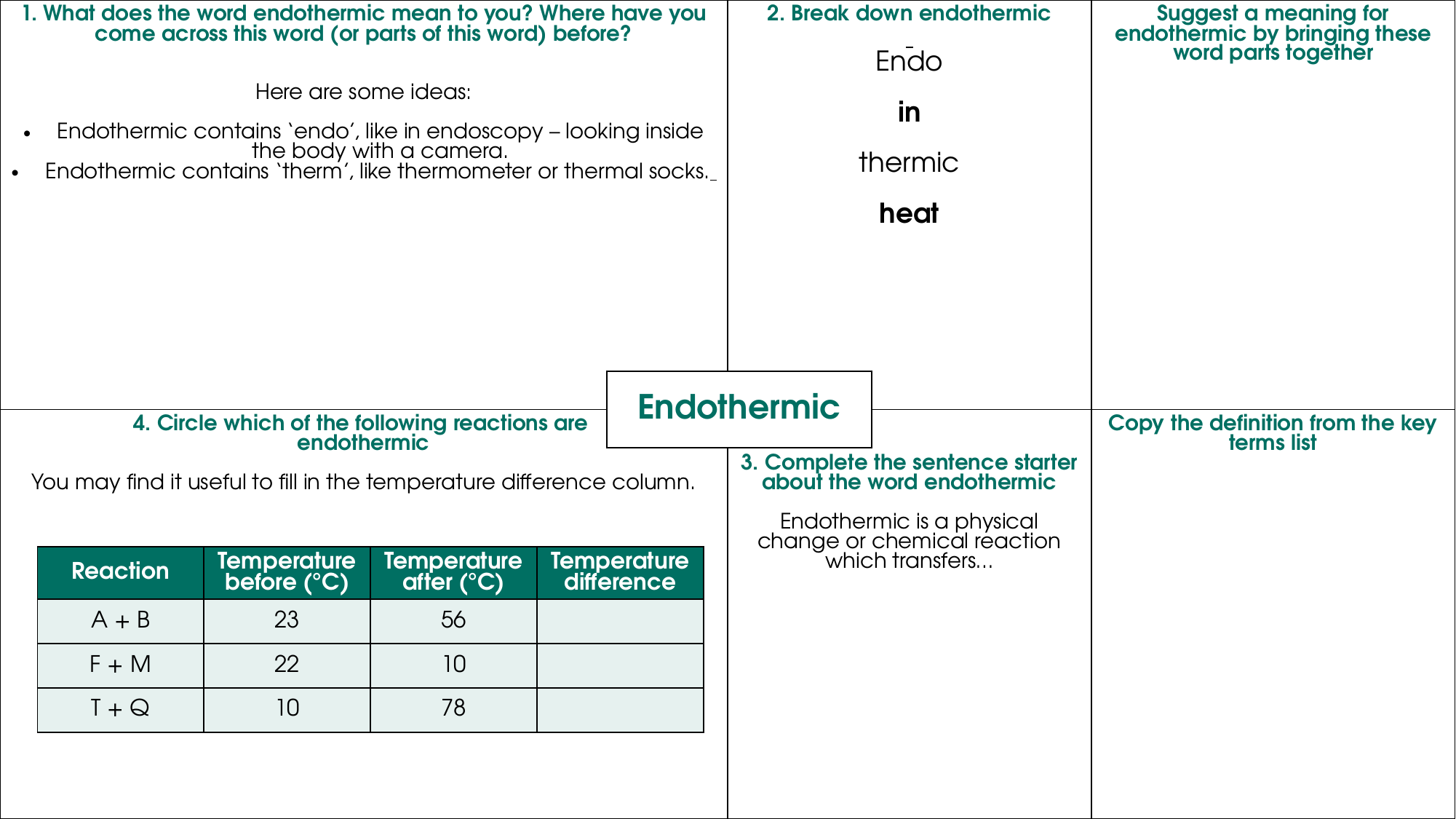

| 1. What does the word endothermic mean to you? Where have you come across this word (or parts of this word) before? Here are some ideas: Endothermic contains ‘endo’, like in endoscopy – looking inside the body with a camera. Endothermic contains ‘therm’, like thermometer or thermal socks. | 2. Break down endothermic Endo in thermic heat | Suggest a meaning for endothermic by bringing these word parts together |
| --- | --- | --- |
| 4. Circle which of the following reactions are endothermic You may find it useful to fill in the temperature difference column. | 3. Complete the sentence starter about the word endothermic Endothermic is a physical change or chemical reaction which transfers… | Copy the definition from the key terms list |
| Endothermic |
| --- |
| Reaction | Temperature before (°C) | Temperature after (°C) | Temperature difference |
| --- | --- | --- | --- |
| A + B | 23 | 56 |  |
| F + M | 22 | 10 |  |
| T + Q | 10 | 78 |  |